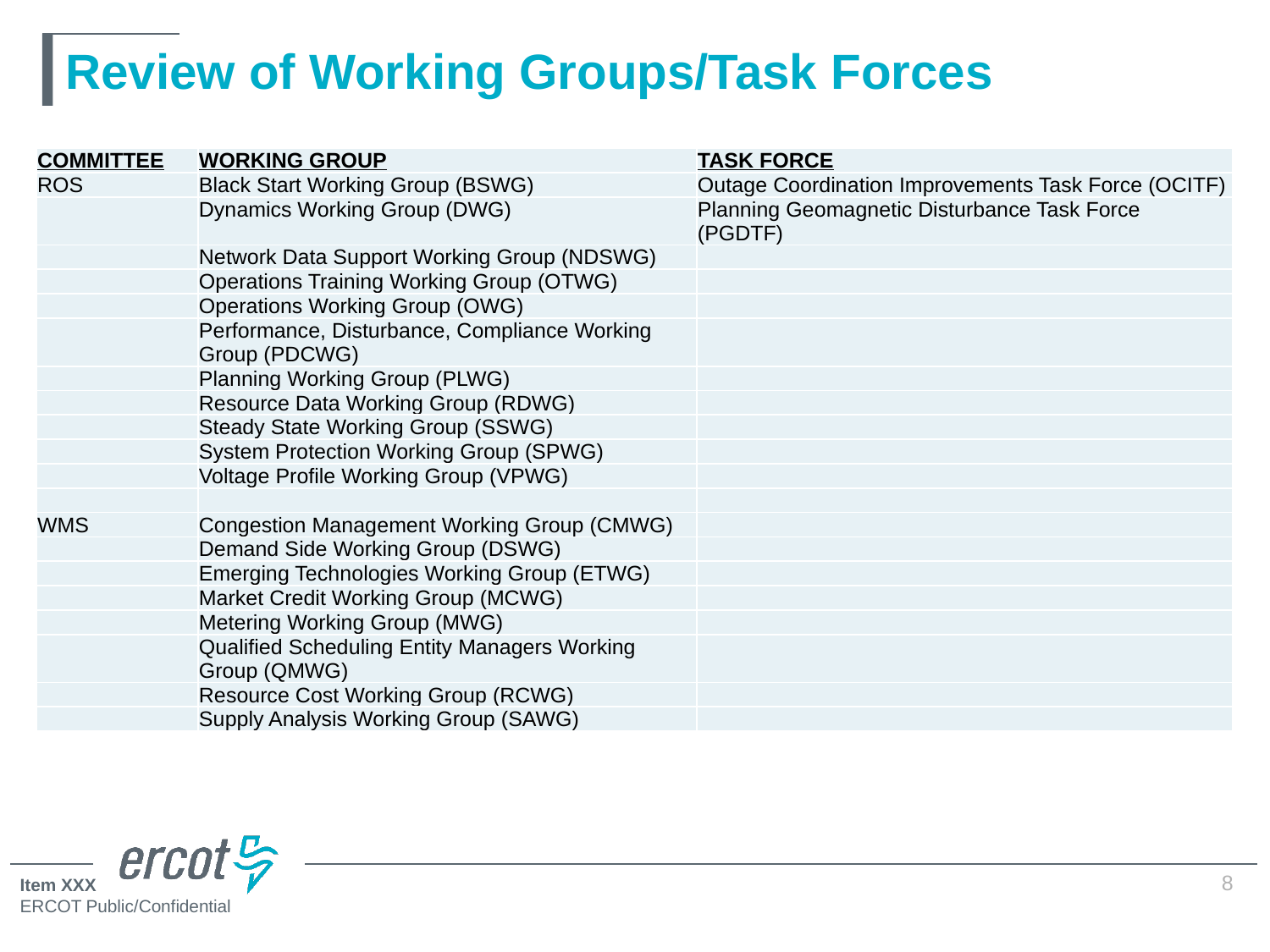

# Review of Working Groups/Task Forces
| COMMITTEE | WORKING GROUP | TASK FORCE |
| --- | --- | --- |
| ROS | Black Start Working Group (BSWG) | Outage Coordination Improvements Task Force (OCITF) |
|  | Dynamics Working Group (DWG) | Planning Geomagnetic Disturbance Task Force (PGDTF) |
|  | Network Data Support Working Group (NDSWG) |  |
|  | Operations Training Working Group (OTWG) |  |
|  | Operations Working Group (OWG) |  |
|  | Performance, Disturbance, Compliance Working Group (PDCWG) |  |
|  | Planning Working Group (PLWG) |  |
|  | Resource Data Working Group (RDWG) |  |
|  | Steady State Working Group (SSWG) |  |
|  | System Protection Working Group (SPWG) |  |
|  | Voltage Profile Working Group (VPWG) |  |
|  |  |  |
| WMS | Congestion Management Working Group (CMWG) |  |
|  | Demand Side Working Group (DSWG) |  |
|  | Emerging Technologies Working Group (ETWG) |  |
|  | Market Credit Working Group (MCWG) |  |
|  | Metering Working Group (MWG) |  |
|  | Qualified Scheduling Entity Managers Working Group (QMWG) |  |
|  | Resource Cost Working Group (RCWG) |  |
|  | Supply Analysis Working Group (SAWG) |  |
8